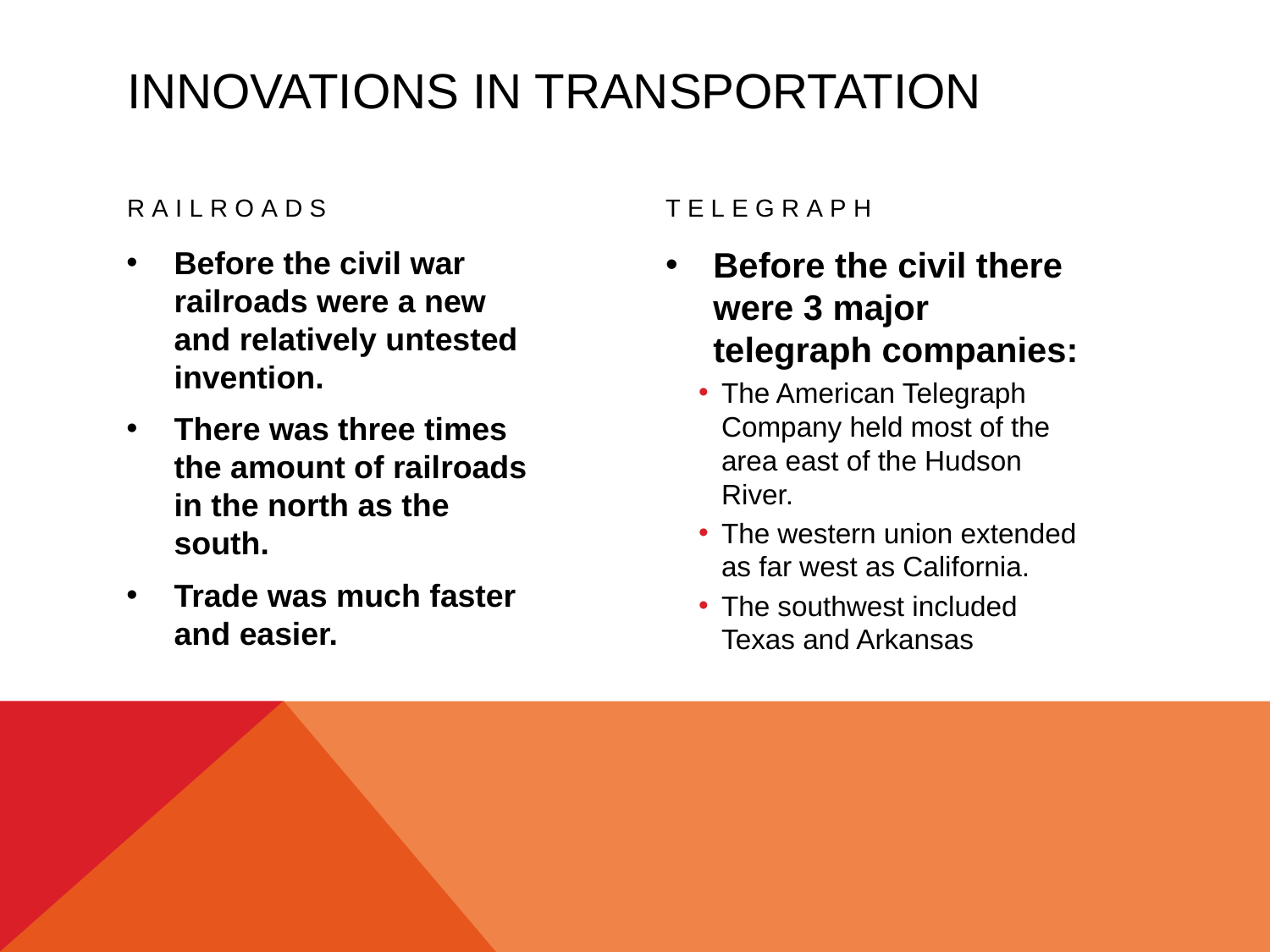

# Innovations in transportation
Railroads
Telegraph
Before the civil war railroads were a new and relatively untested invention.
There was three times the amount of railroads in the north as the south.
Trade was much faster and easier.
Before the civil there were 3 major telegraph companies:
The American Telegraph Company held most of the area east of the Hudson River.
The western union extended as far west as California.
The southwest included Texas and Arkansas